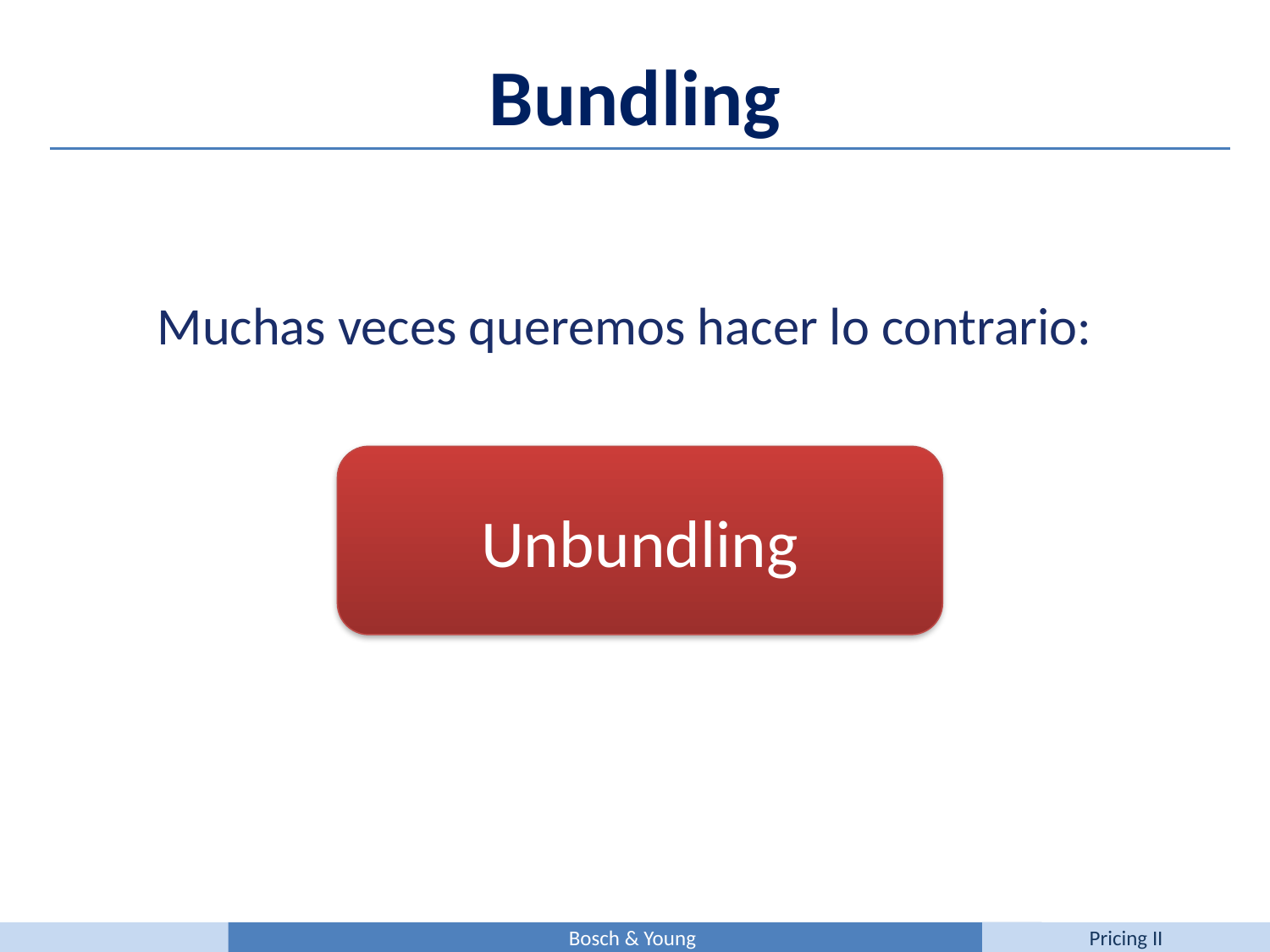

Bundling
Muchas veces queremos hacer lo contrario:

Unbundling

Bosch & Young
Pricing II